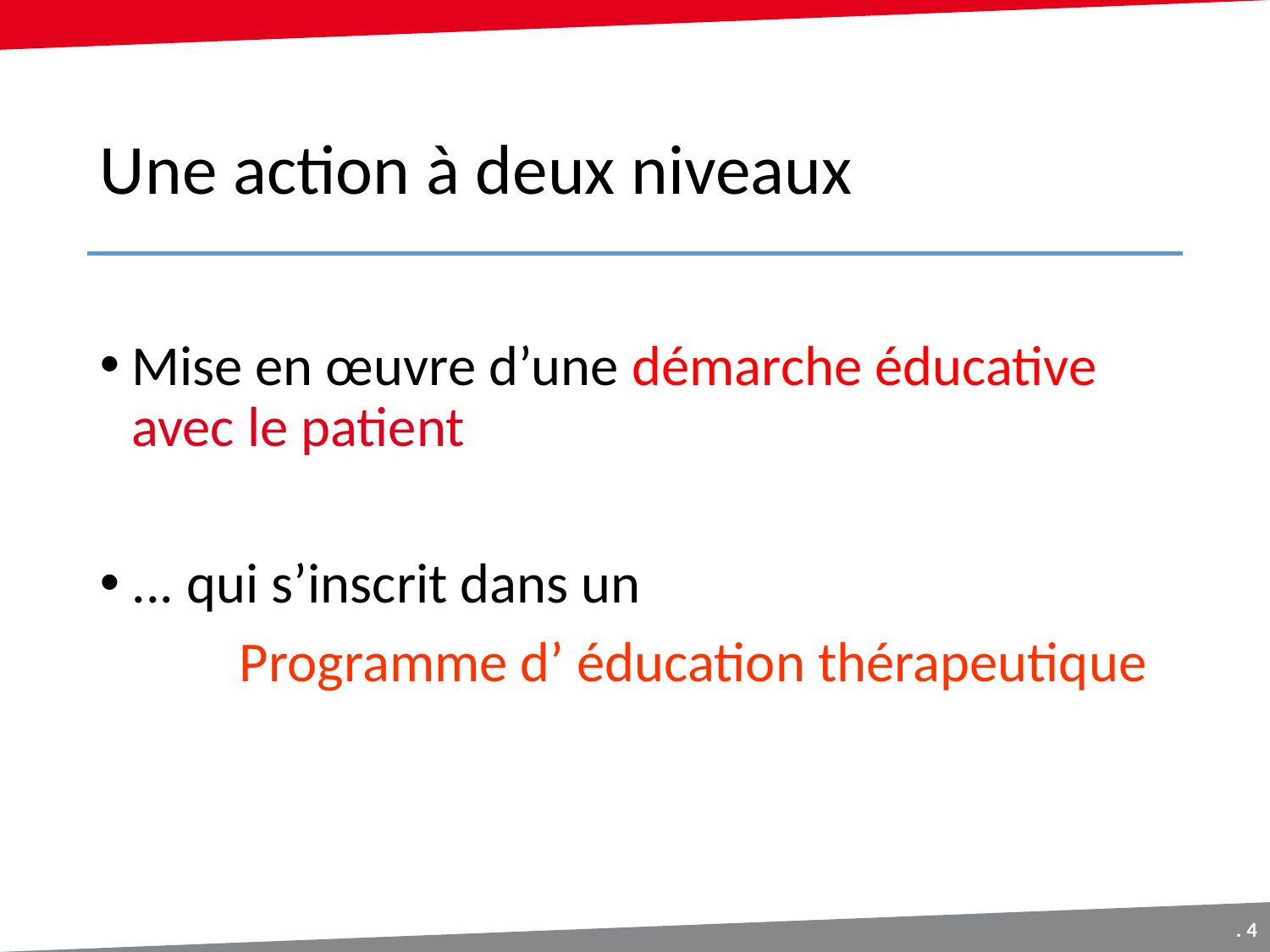

# Une action à deux niveaux

Mise en œuvre d’une démarche éducative avec le patient

... qui s’inscrit dans un
           Programme d’ éducation thérapeutique
. 4